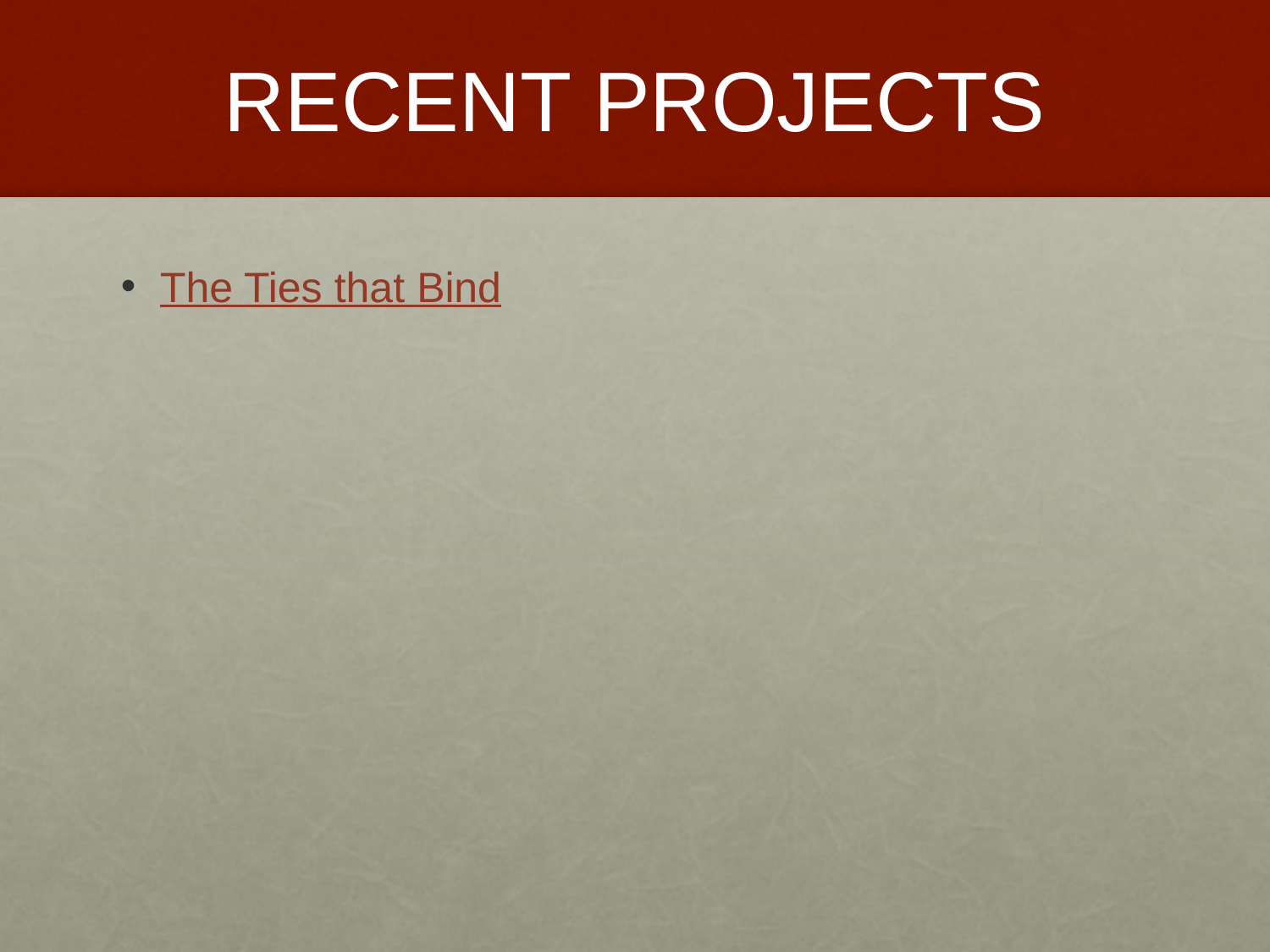

# RECENT PROJECTS
The Ties that Bind